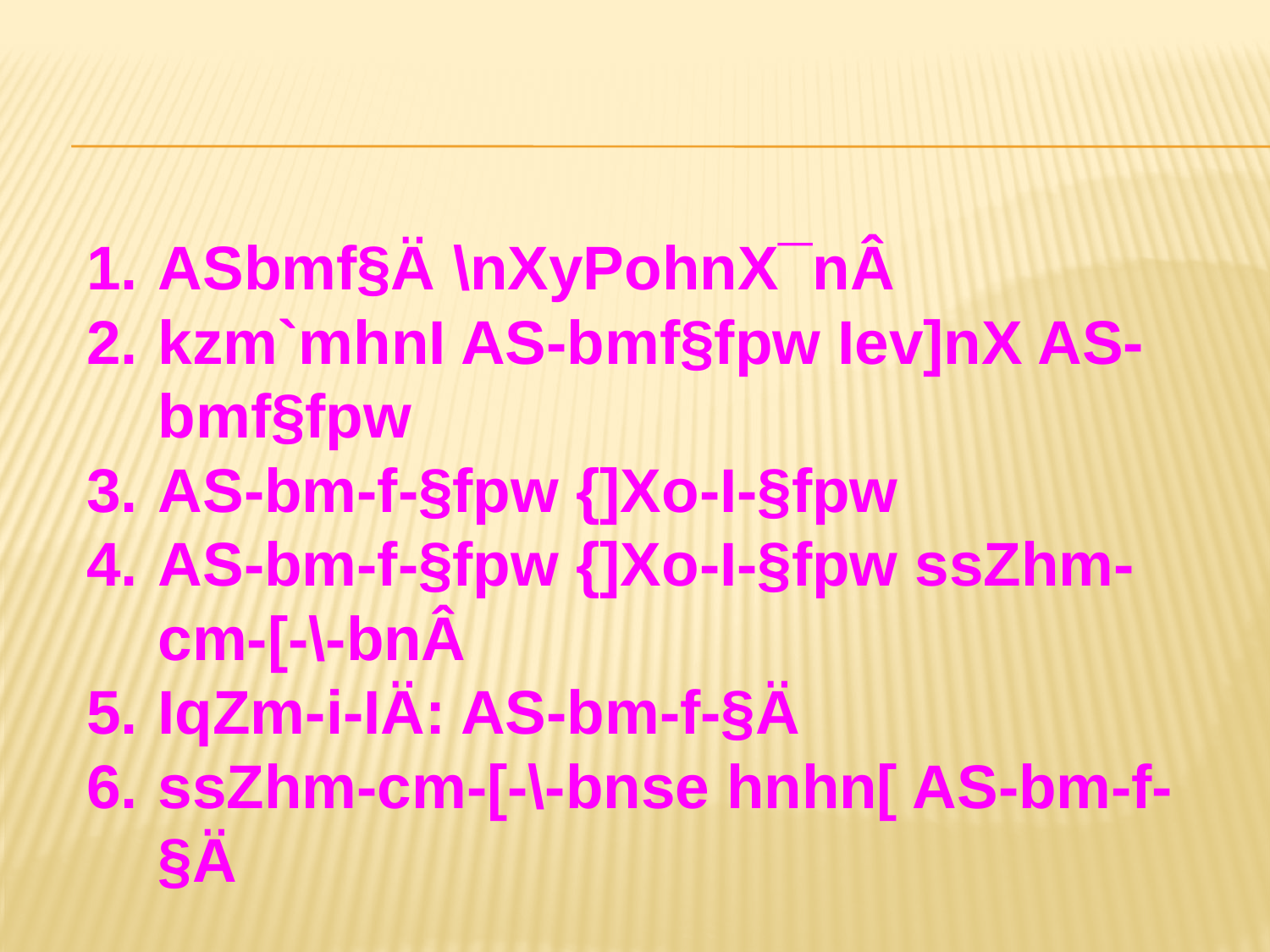

ASbmf§Ä \nXyPohnX¯nÂ
kzm`mhnI AS-bmf§fpw Iev]nX AS-bmf§fpw
AS-bm-f-§fpw {]Xo-I-§fpw
AS-bm-f-§fpw {]Xo-I-§fpw ssZhm-cm-[-\-bnÂ
IqZm-i-IÄ: AS-bm-f-§Ä
ssZhm-cm-[-\-bnse hnhn[ AS-bm-f-§Ä